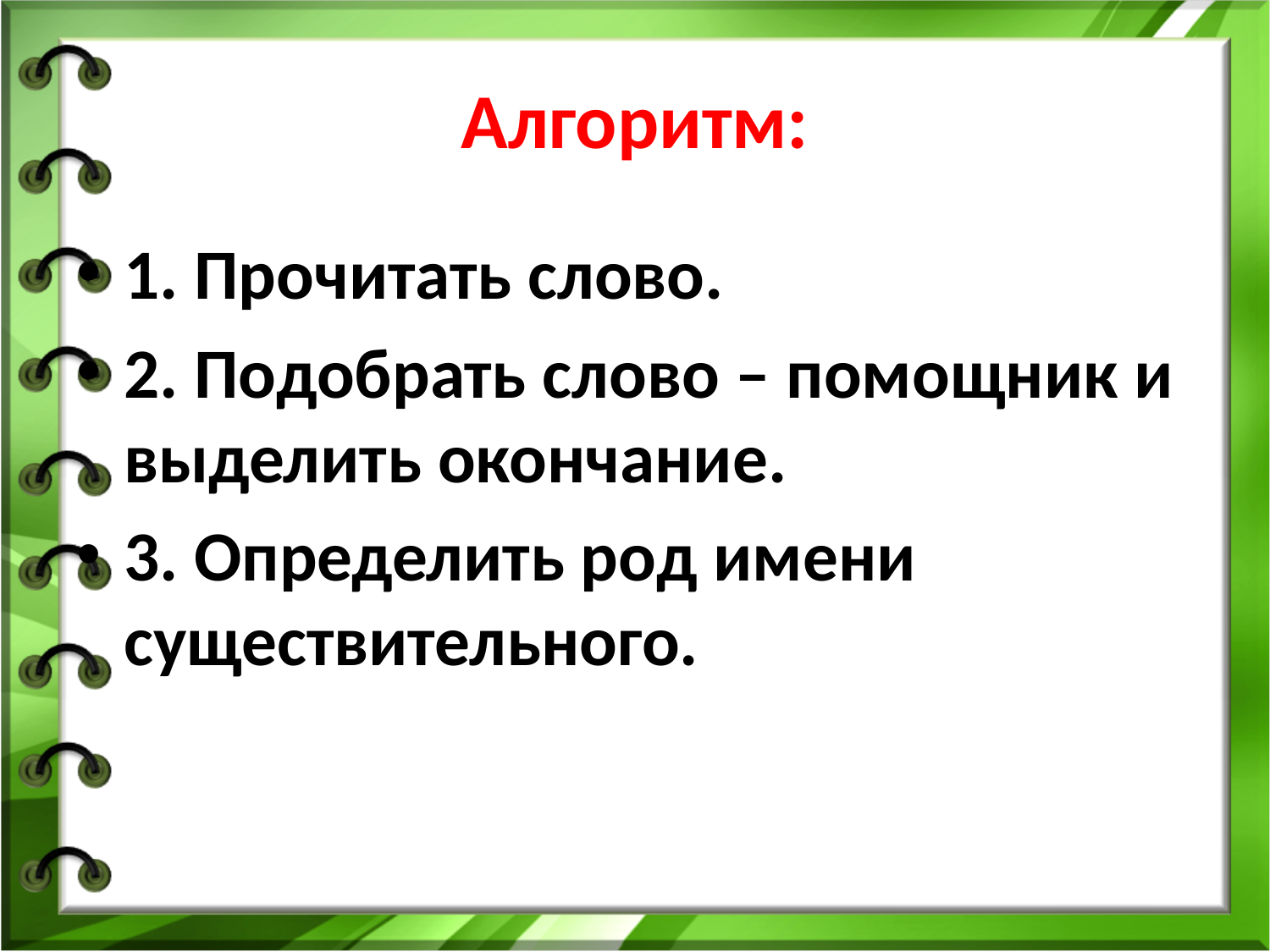

# Алгоритм:
1. Прочитать слово.
2. Подобрать слово – помощник и выделить окончание.
3. Определить род имени существительного.